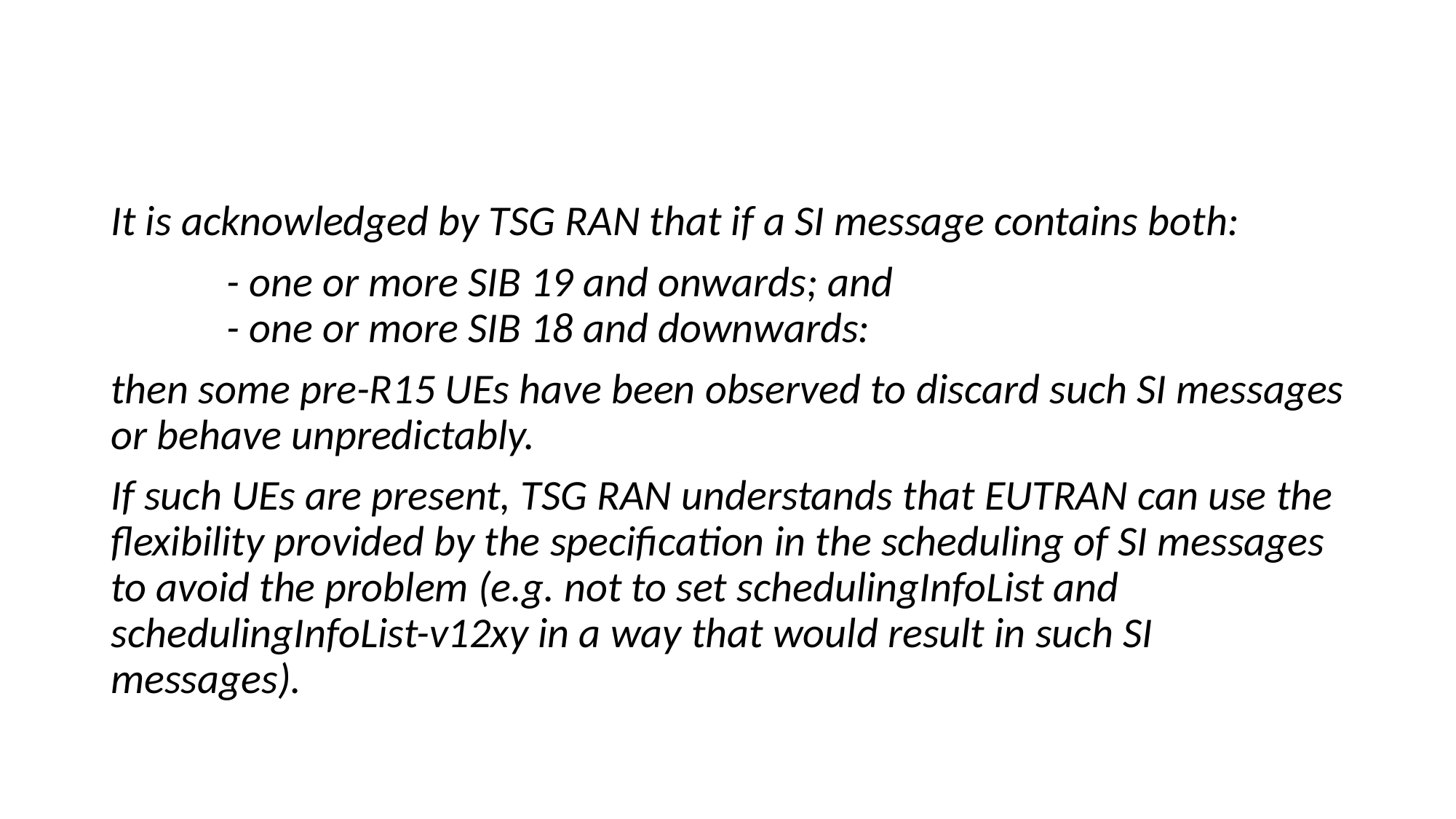

It is acknowledged by TSG RAN that if a SI message contains both:
            - one or more SIB 19 and onwards; and
            - one or more SIB 18 and downwards:
then some pre-R15 UEs have been observed to discard such SI messages or behave unpredictably.
If such UEs are present, TSG RAN understands that EUTRAN can use the flexibility provided by the specification in the scheduling of SI messages to avoid the problem (e.g. not to set schedulingInfoList and schedulingInfoList-v12xy in a way that would result in such SI messages).